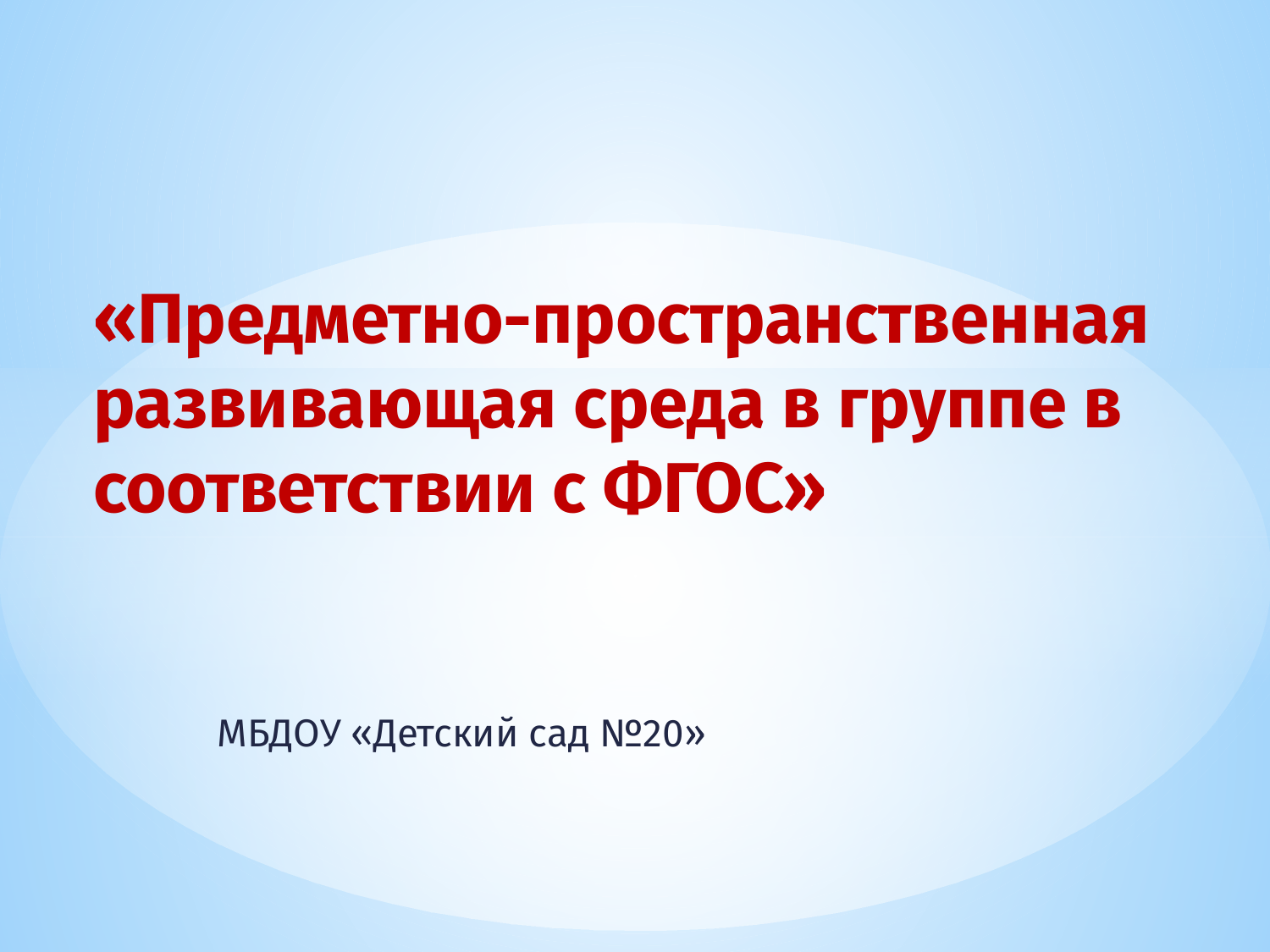

# «Предметно-пространственная развивающая среда в группе в соответствии с ФГОС»
МБДОУ «Детский сад №20»